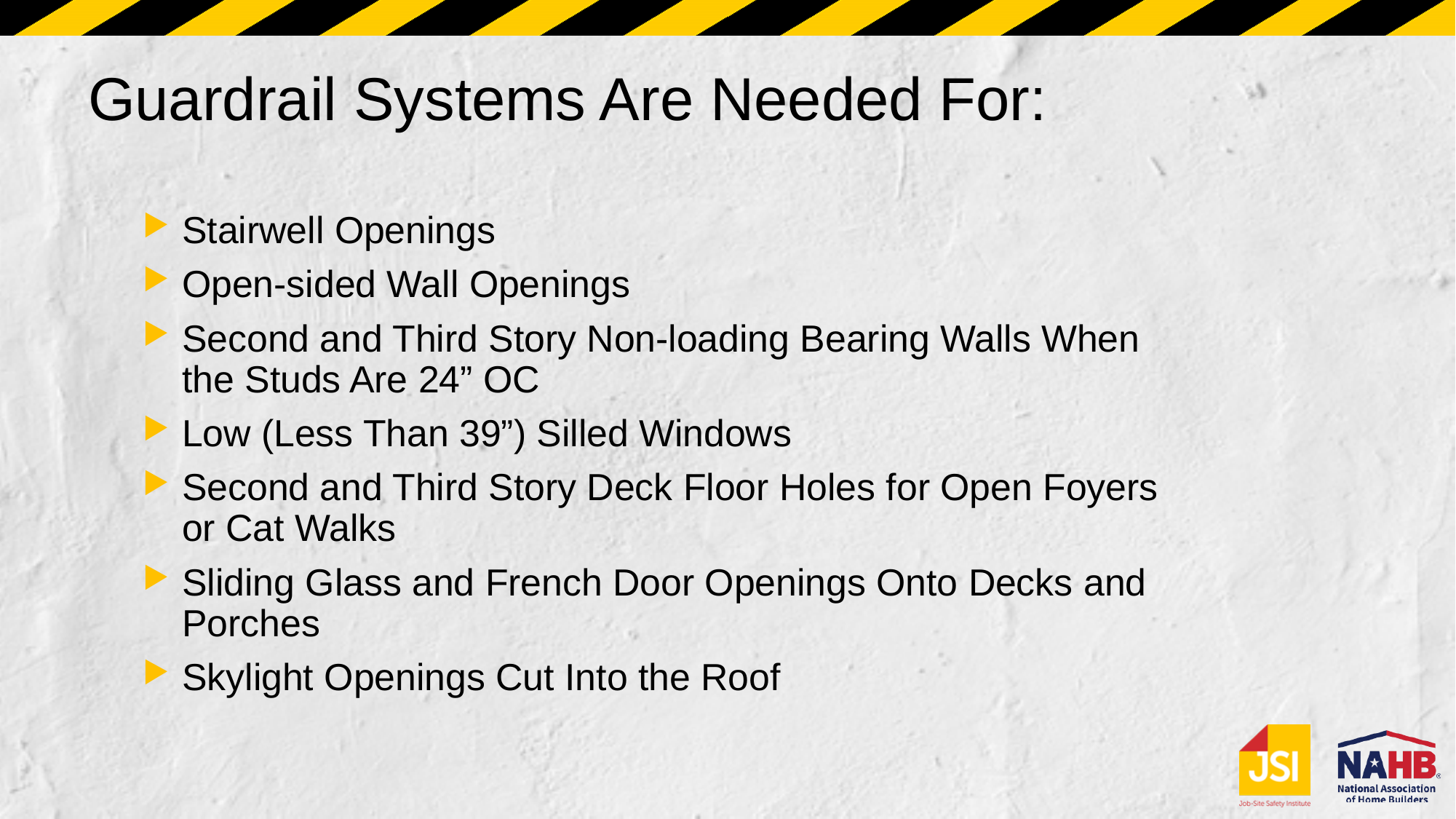

# Guardrail Systems Are Needed For:
Stairwell Openings
Open-sided Wall Openings
Second and Third Story Non-loading Bearing Walls When the Studs Are 24” OC
Low (Less Than 39”) Silled Windows
Second and Third Story Deck Floor Holes for Open Foyers or Cat Walks
Sliding Glass and French Door Openings Onto Decks and Porches
Skylight Openings Cut Into the Roof